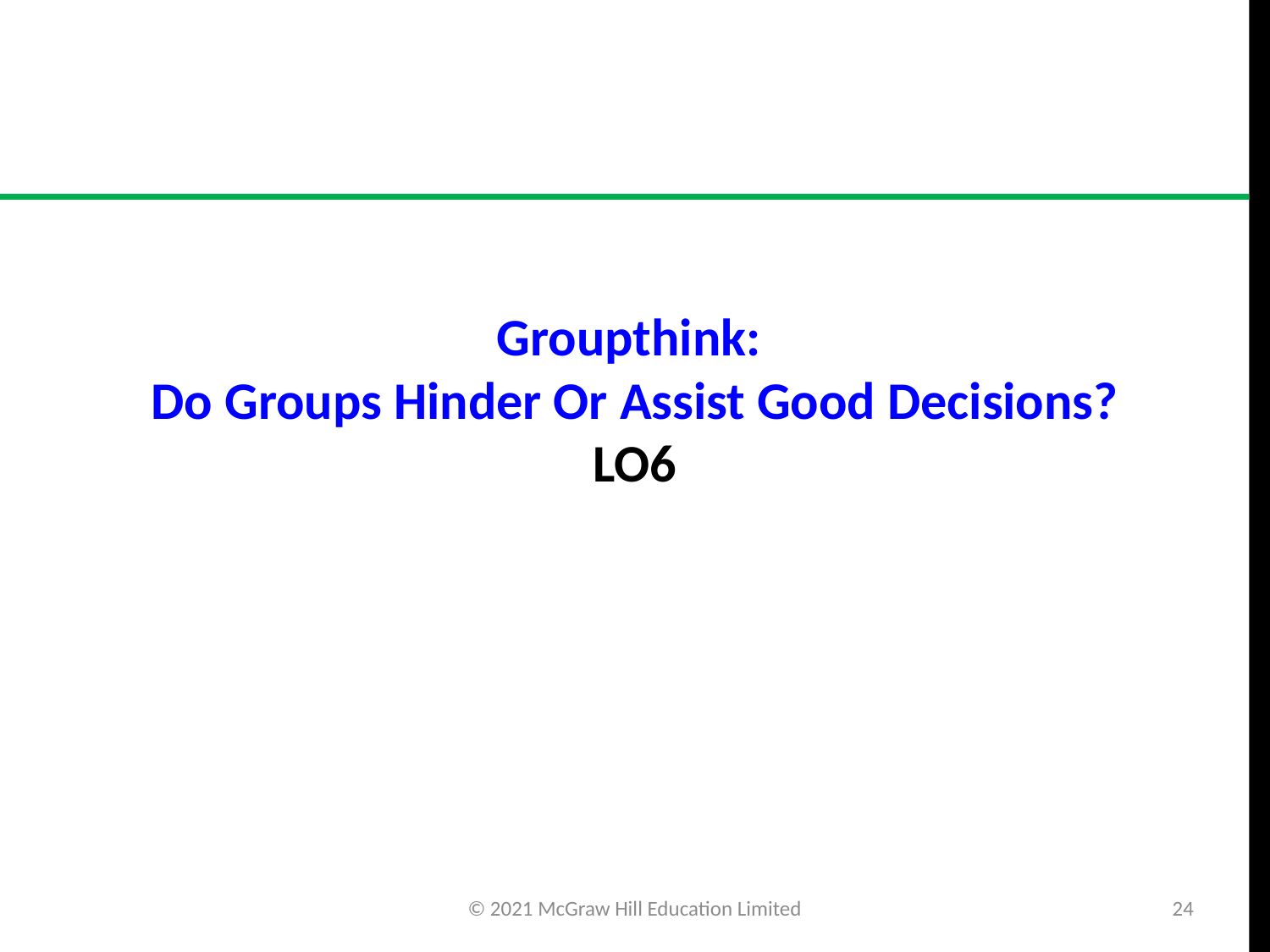

# Groupthink: Do Groups Hinder Or Assist Good Decisions? LO6

© 2021 McGraw Hill Education Limited
24